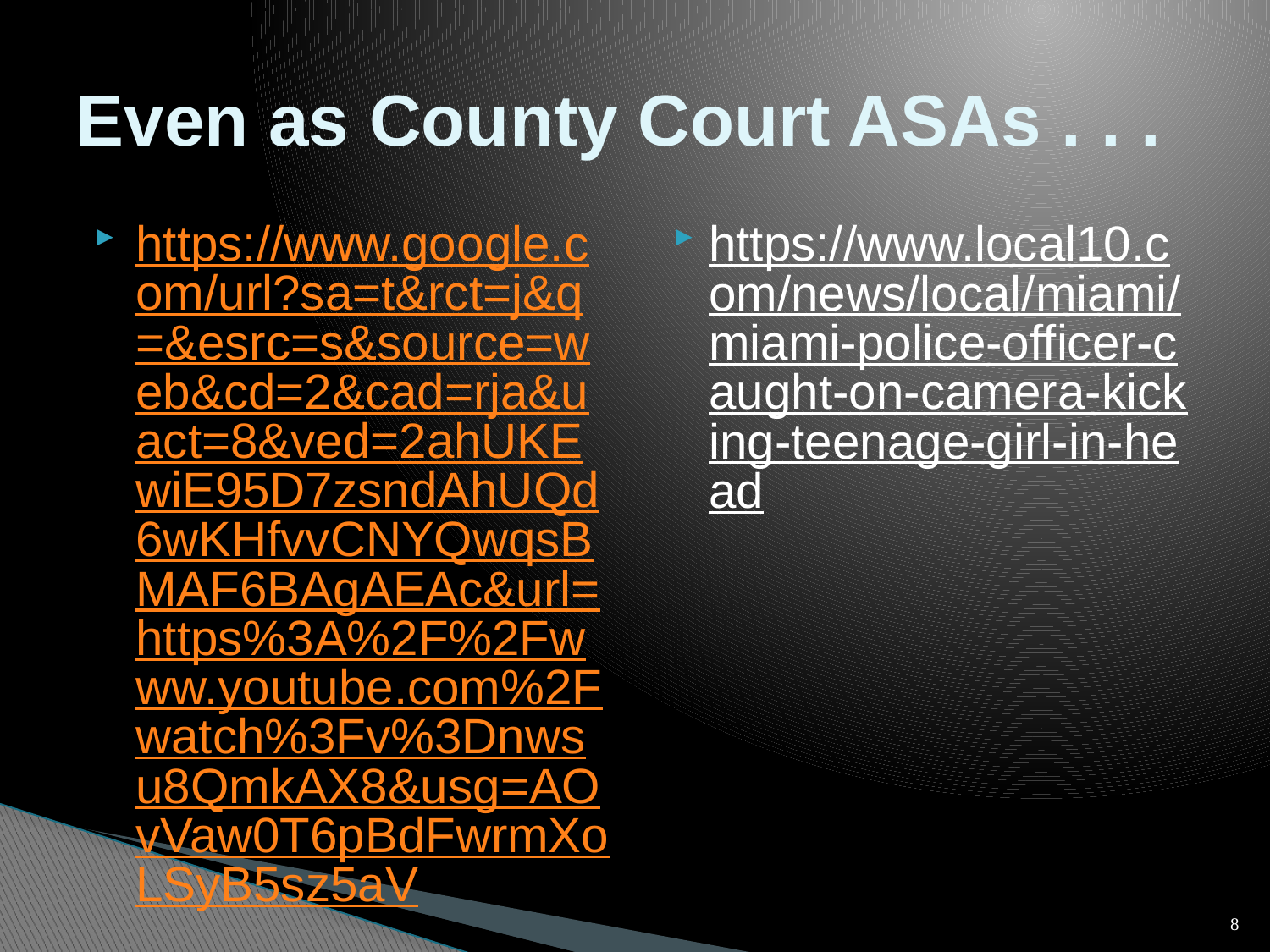

# Even as County Court ASAs . . .
https://www.google.com/url?sa=t&rct=j&q=&esrc=s&source=web&cd=2&cad=rja&uact=8&ved=2ahUKEwiE95D7zsndAhUQd6wKHfvvCNYQwqsBMAF6BAgAEAc&url=https%3A%2F%2Fwww.youtube.com%2Fwatch%3Fv%3Dnwsu8QmkAX8&usg=AOvVaw0T6pBdFwrmXoLSyB5sz5aV

https://www.local10.com/news/local/miami/miami-police-officer-caught-on-camera-kicking-teenage-girl-in-head
8